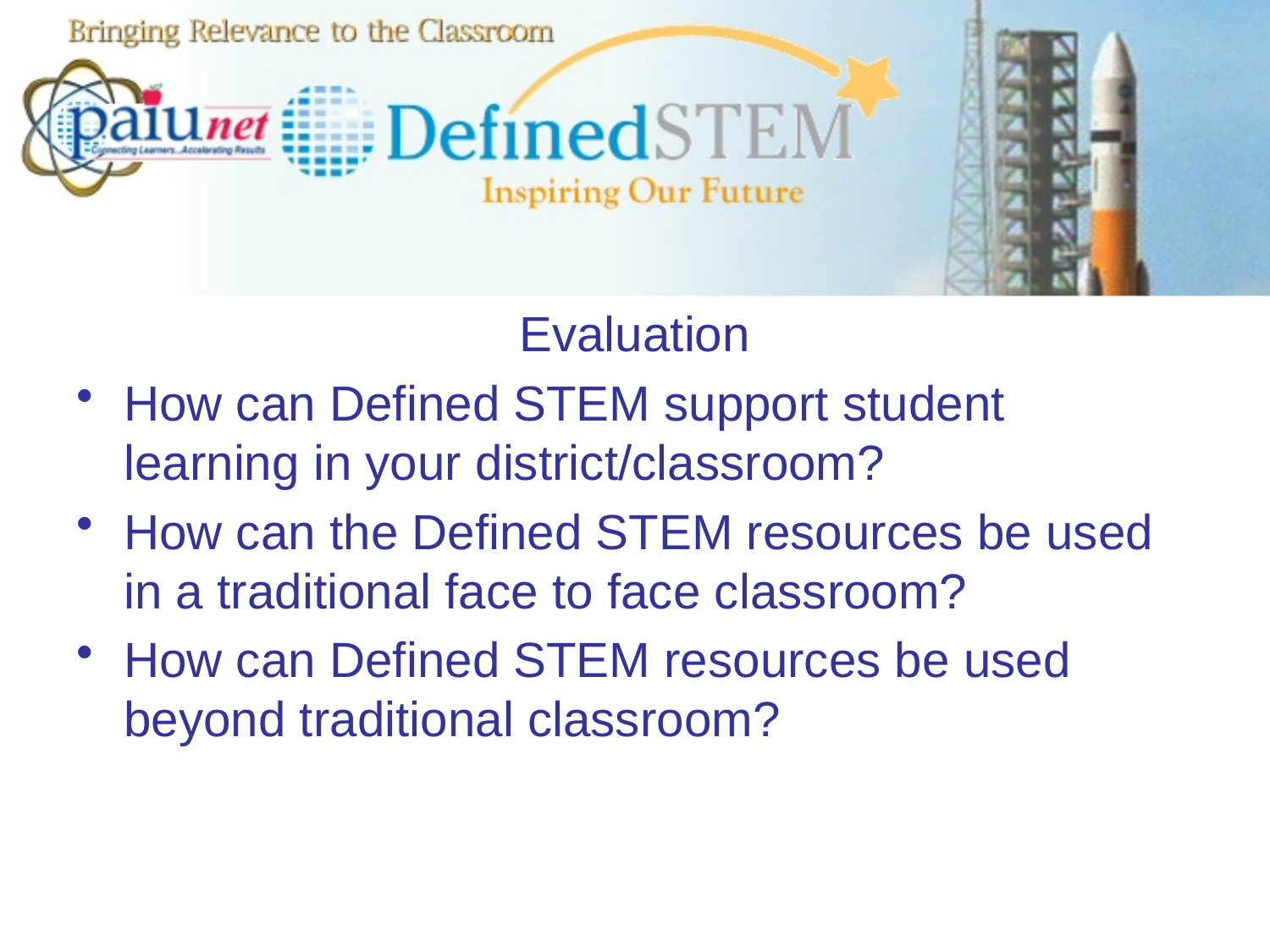

#
Evaluation
How can Defined STEM support student learning in your district/classroom?
How can the Defined STEM resources be used in a traditional face to face classroom?
How can Defined STEM resources be used beyond traditional classroom?